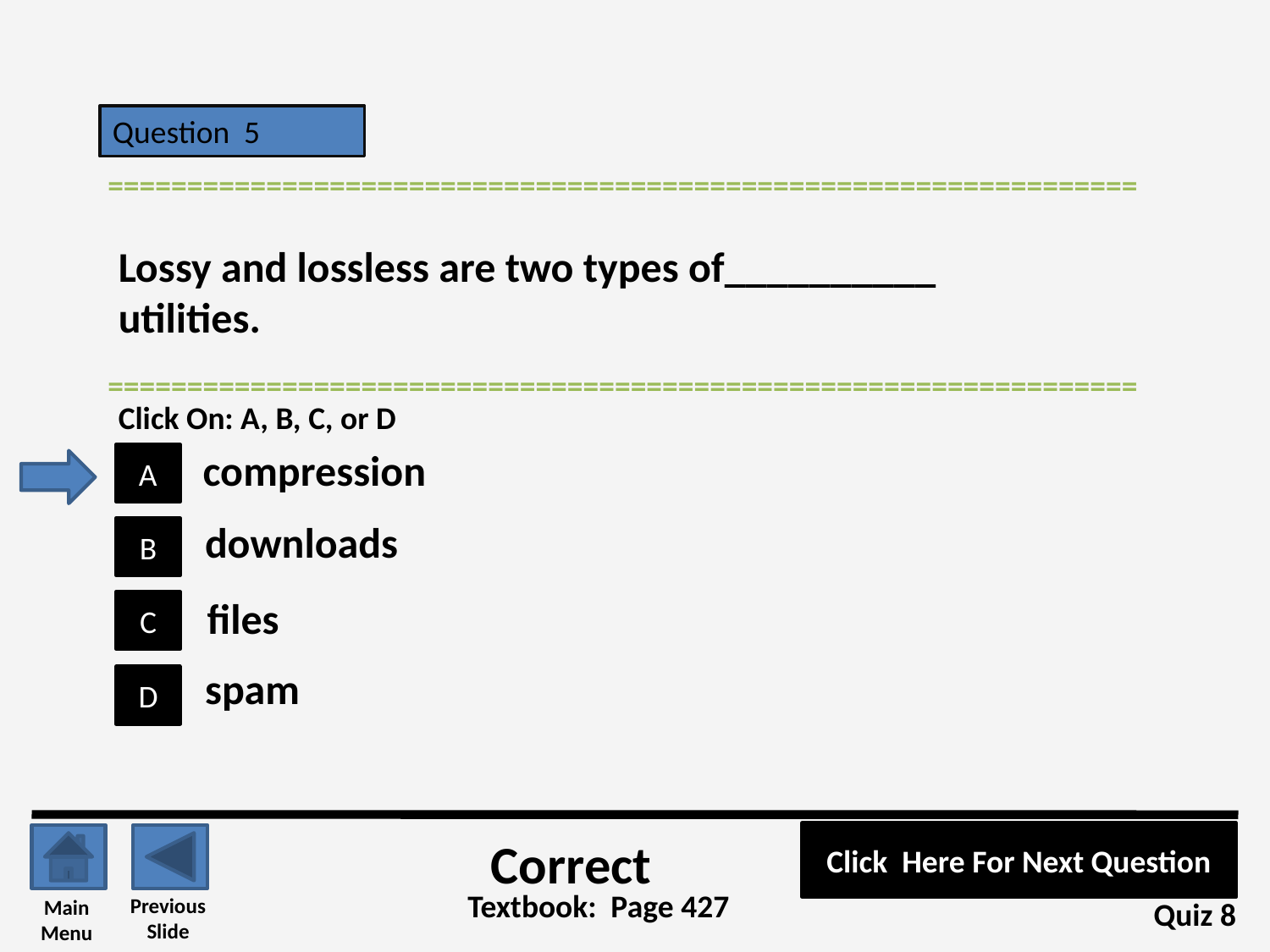

Question  5
=================================================================
Lossy and lossless are two types of__________ utilities.
=================================================================
Click On: A, B, C, or D

compression
A

downloads
B

files
C

spam
D
Click  Here For Next Question

Correct
Textbook:  Page 427
Previous
Slide
Main
Menu
Quiz 8